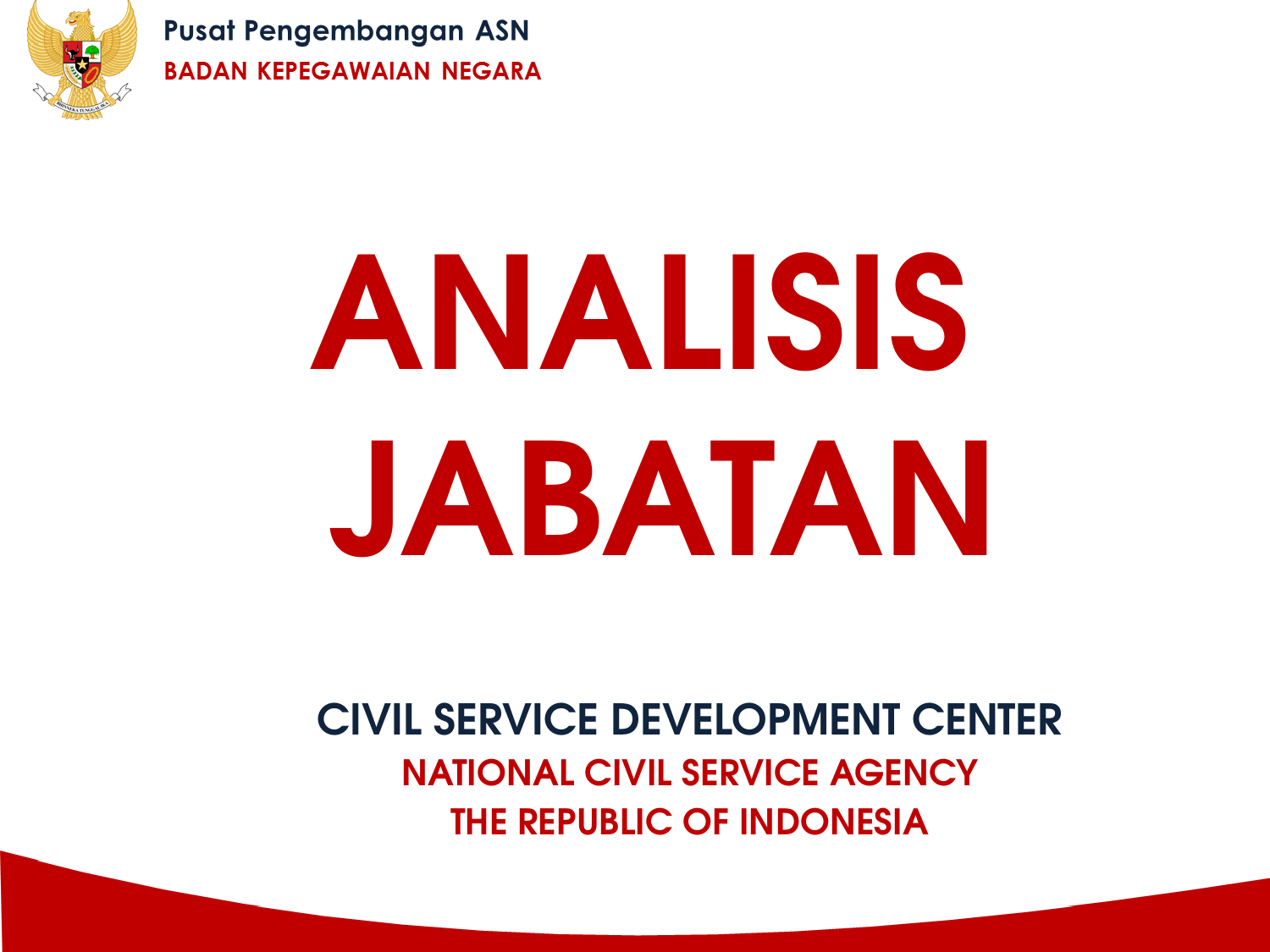

# ANALISIS JABATAN
CIVIL SERVICE DEVELOPMENT CENTER
NATIONAL CIVIL SERVICE AGENCY
THE REPUBLIC OF INDONESIA